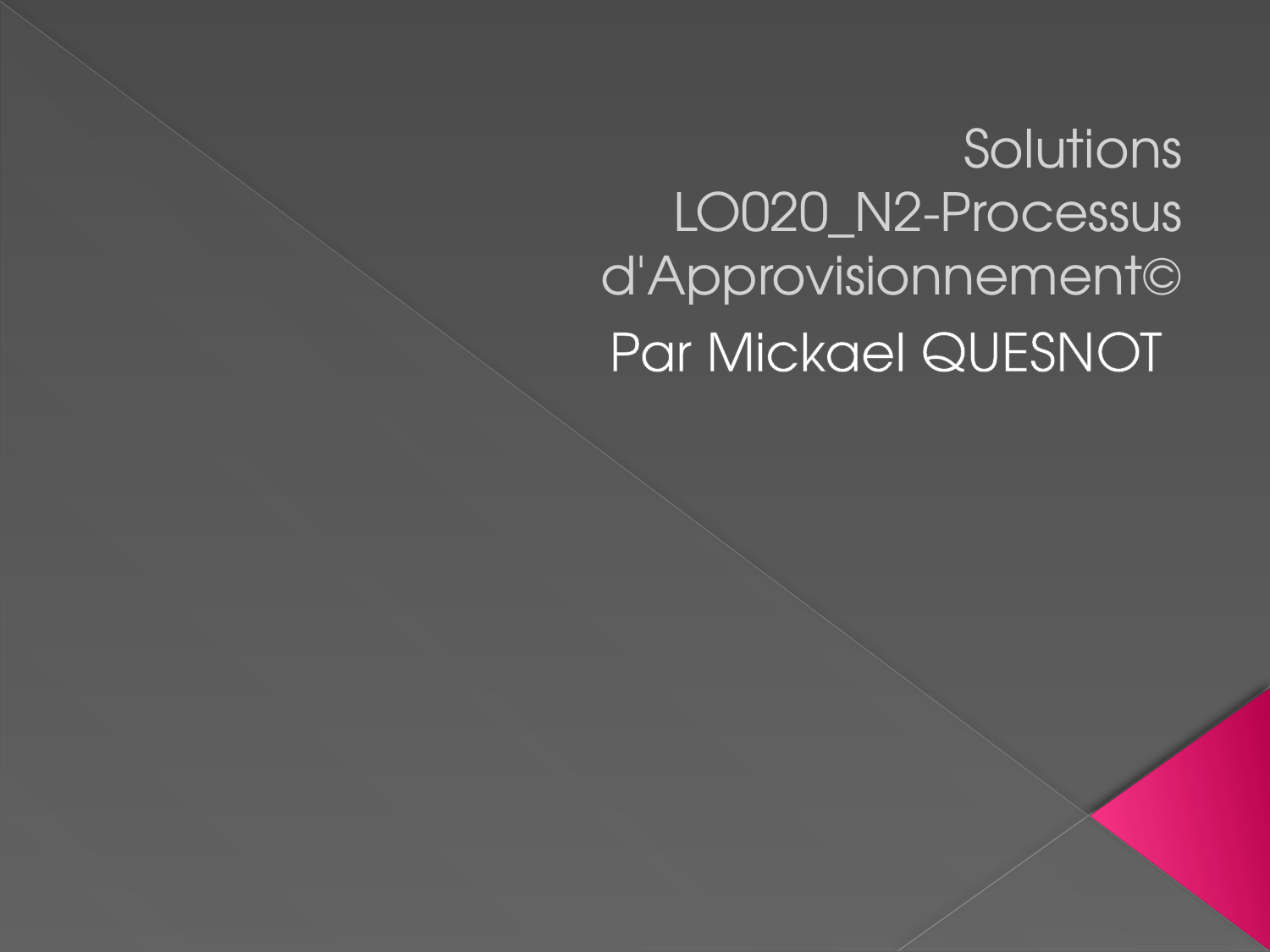

# Solutions LO020_N2-Processus d'Approvisionnement©
Par Mickael QUESNOT